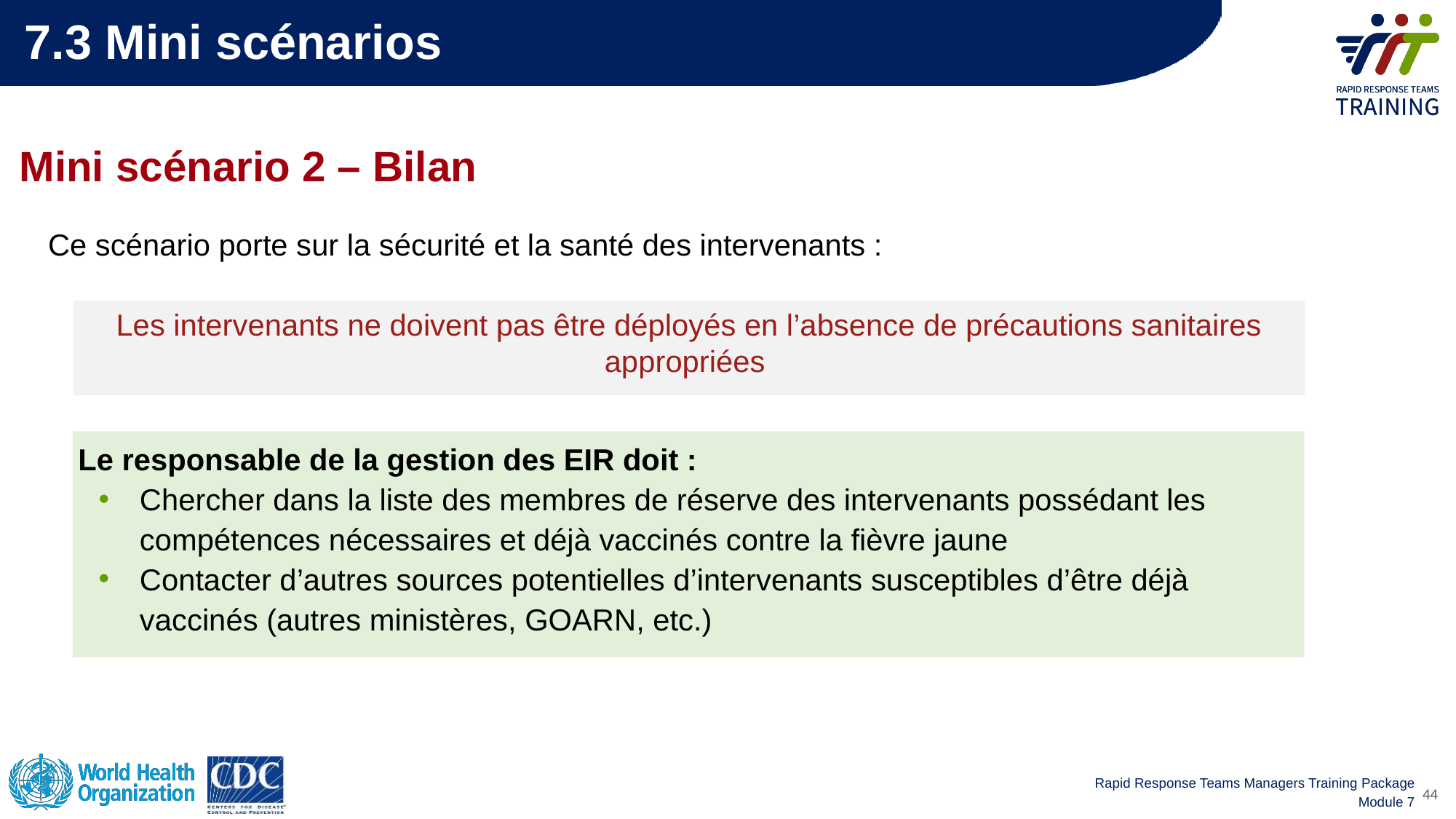

7.3 Mini scénarios
# Mini scénario 2 – Bilan
Ce scénario porte sur la sécurité et la santé des intervenants :
Les intervenants ne doivent pas être déployés en l’absence de précautions sanitaires appropriées

Le responsable de la gestion des EIR doit :
Chercher dans la liste des membres de réserve des intervenants possédant les compétences nécessaires et déjà vaccinés contre la fièvre jaune
Contacter d’autres sources potentielles d’intervenants susceptibles d’être déjà vaccinés (autres ministères, GOARN, etc.)
44